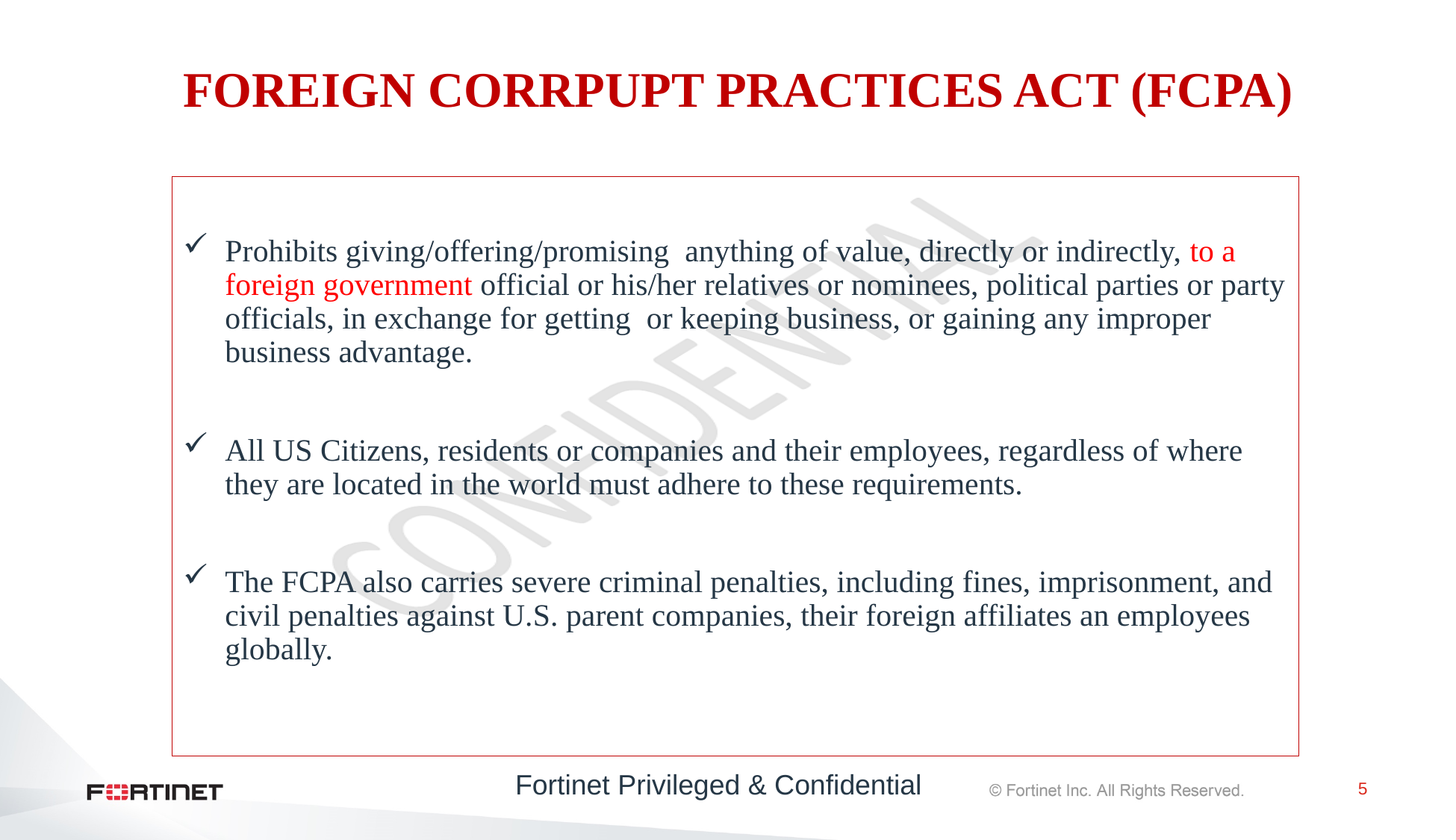

# FOREIGN CORRPUPT PRACTICES ACT (FCPA)

Prohibits giving/offering/promising  anything of value, directly or indirectly, to a foreign government official or his/her relatives or nominees, political parties or party officials, in exchange for getting  or keeping business, or gaining any improper business advantage.

All US Citizens, residents or companies and their employees, regardless of where they are located in the world must adhere to these requirements.

The FCPA also carries severe criminal penalties, including fines, imprisonment, and civil penalties against U.S. parent companies, their foreign affiliates an employees globally.

Fortinet Privileged & Confidential